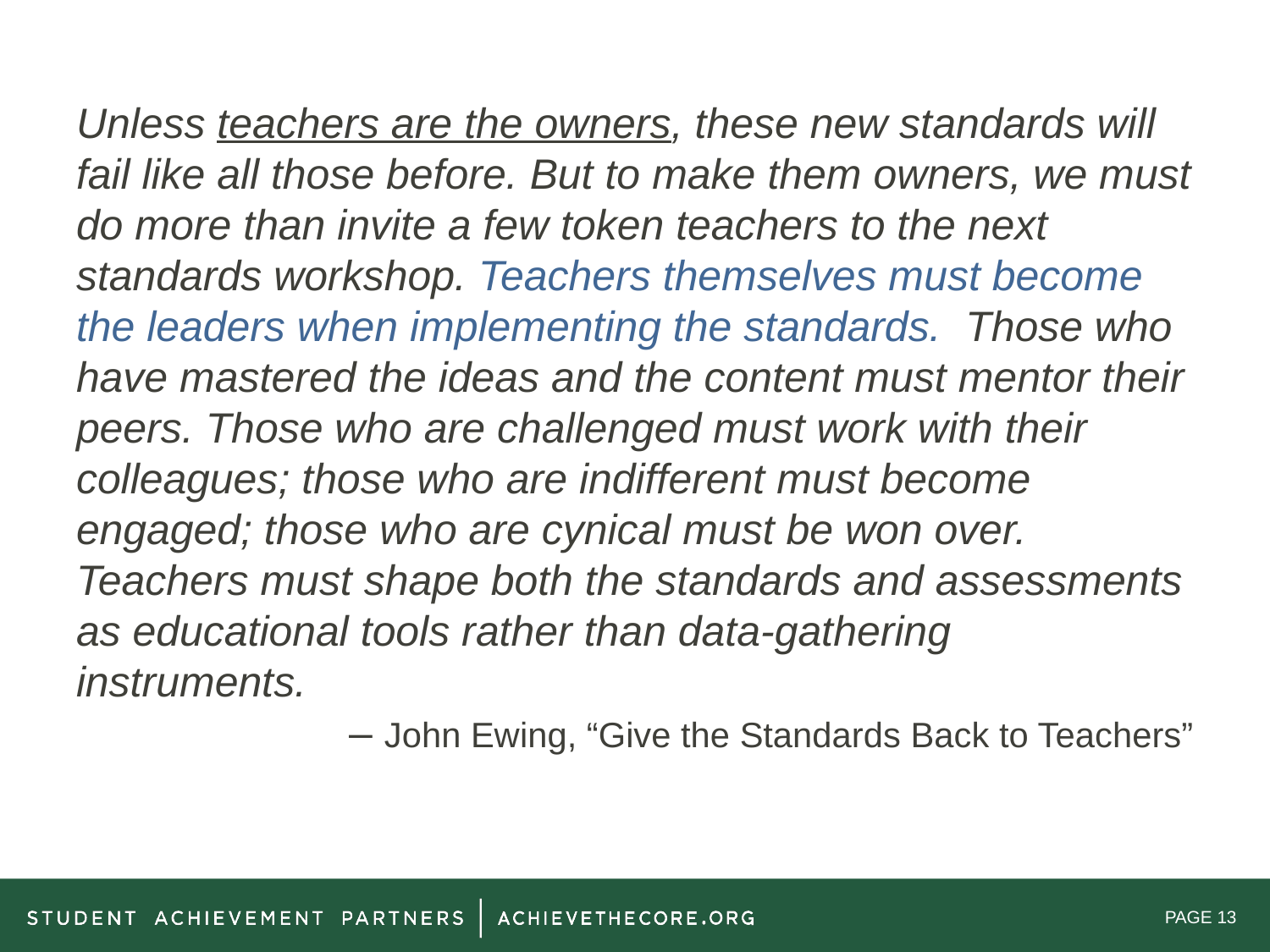

Unless teachers are the owners, these new standards will fail like all those before. But to make them owners, we must do more than invite a few token teachers to the next standards workshop. Teachers themselves must become the leaders when implementing the standards.  Those who have mastered the ideas and the content must mentor their peers. Those who are challenged must work with their colleagues; those who are indifferent must become engaged; those who are cynical must be won over. Teachers must shape both the standards and assessments as educational tools rather than data-gathering instruments.
 – John Ewing, “Give the Standards Back to Teachers”